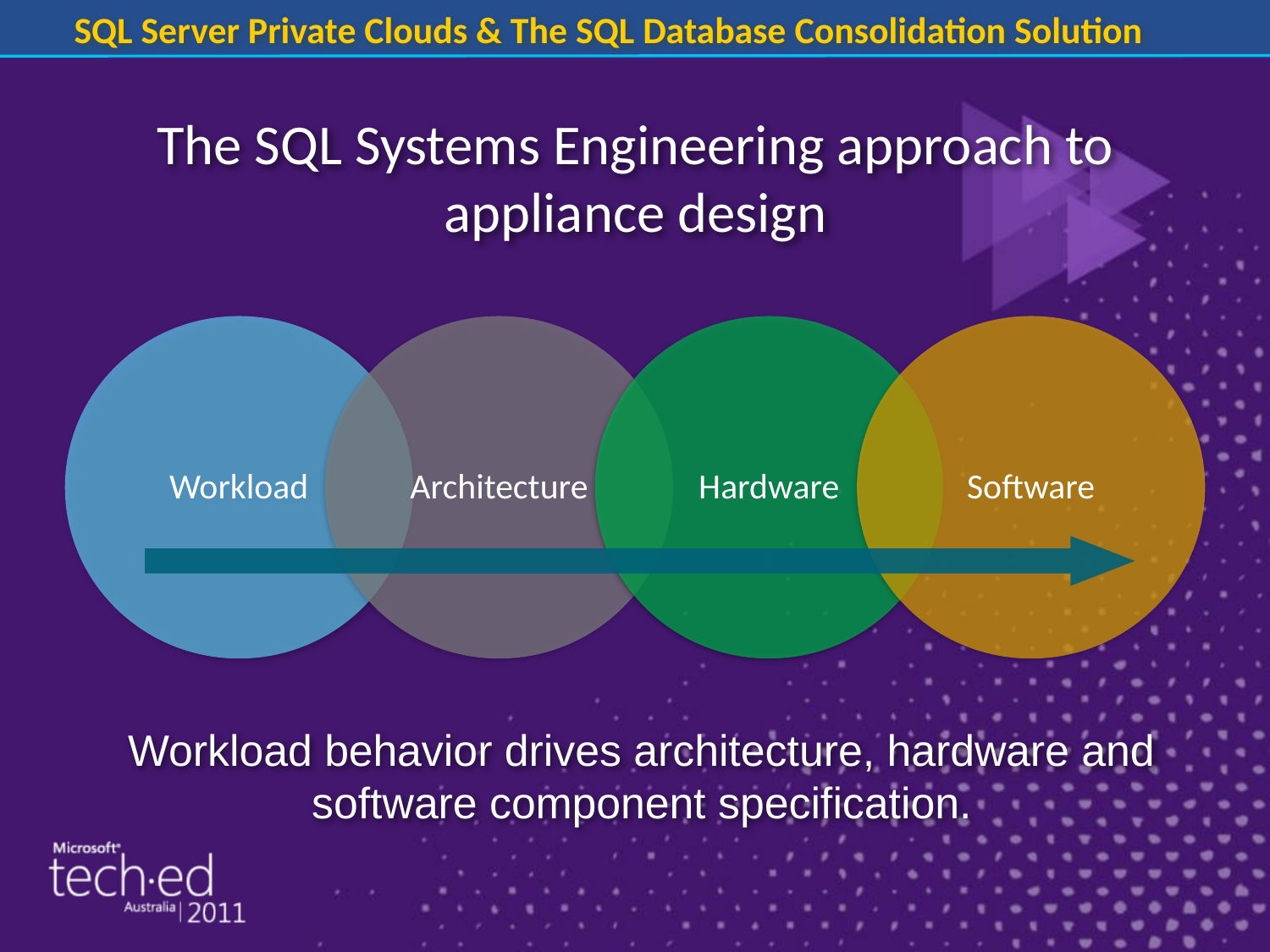

SQL Server Private Clouds & The SQL Database Consolidation Solution
# The SQL Systems Engineering approach to appliance design
Workload
Architecture
Hardware
Software

Workload behavior drives architecture, hardware and software component specification.